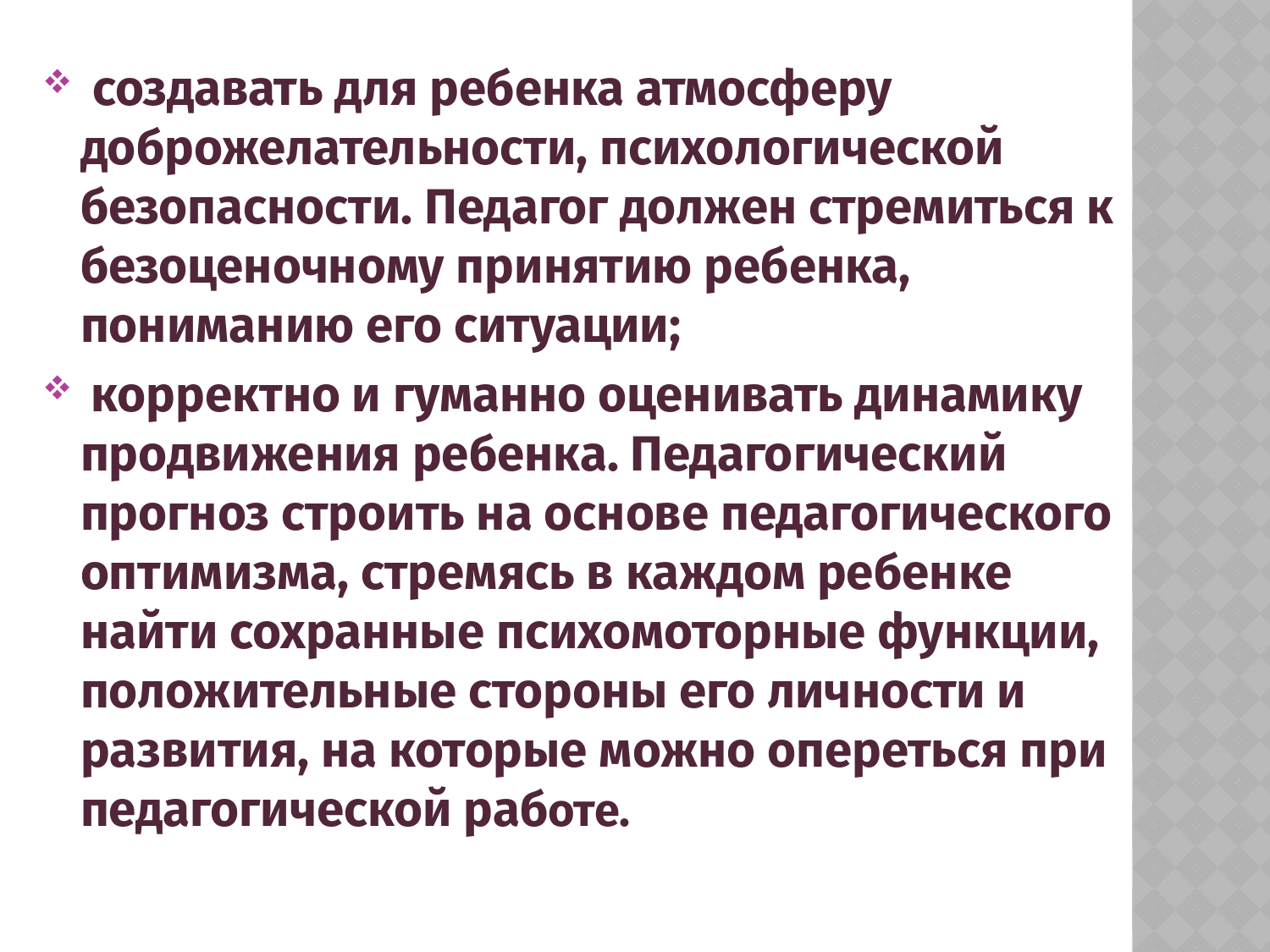

создавать для ребенка атмосферу доброжелательности, психологической безопасности. Педагог должен стремиться к безоценочному принятию ребенка, пониманию его ситуации;
 корректно и гуманно оценивать динамику продвижения ребенка. Педагогический прогноз строить на основе педагогического оптимизма, стремясь в каждом ребенке найти сохранные психомоторные функции, положительные стороны его личности и развития, на которые можно опереться при педагогической работе.